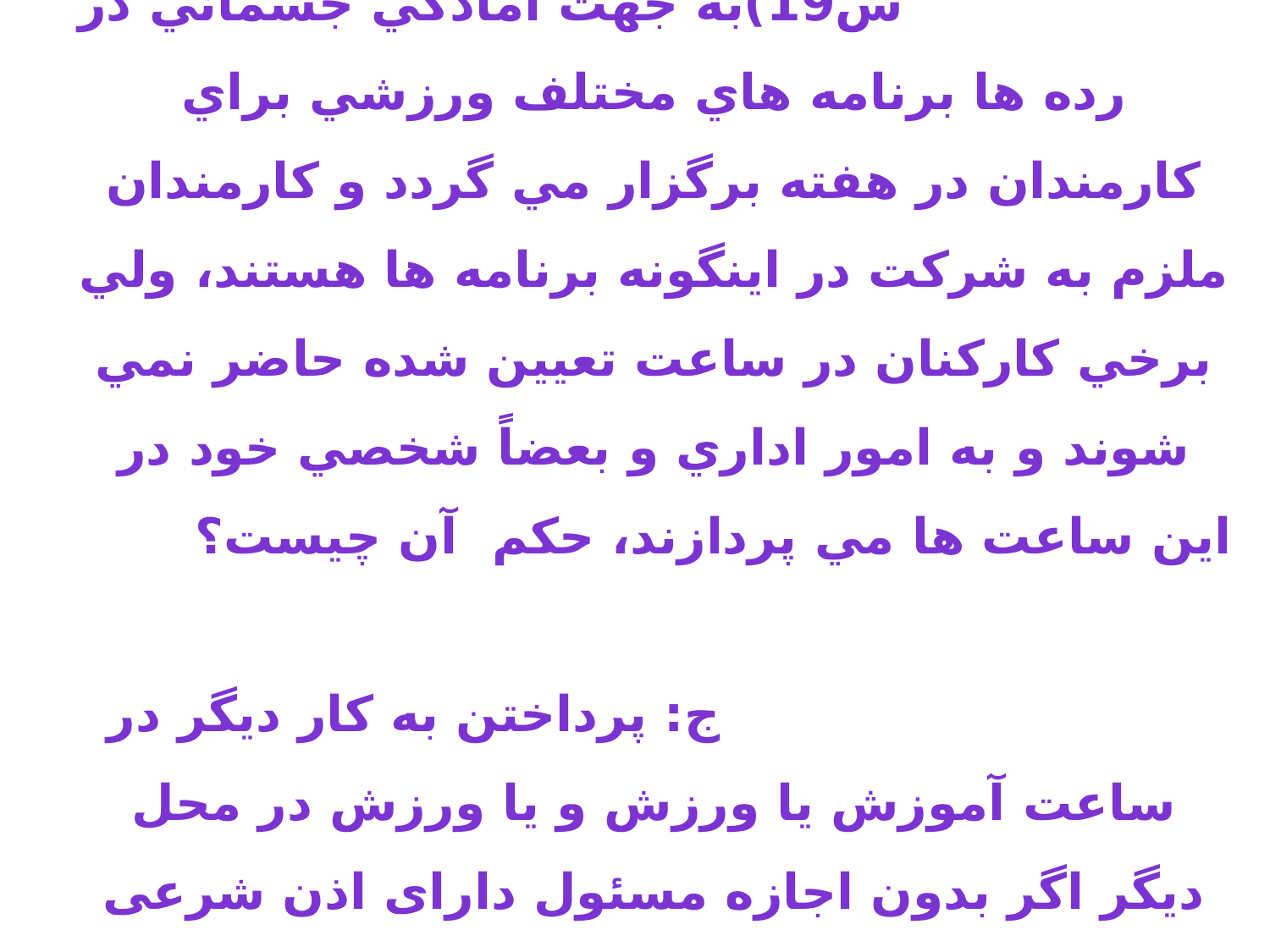

# 11)شرکت نکردن دربرنامه های مختلف ورزشی                                                                                         س19)به جهت آمادگي جسماني در رده ها برنامه هاي مختلف ورزشي براي كارمندان در هفته برگزار مي گردد و كارمندان ملزم به شركت در اينگونه برنامه ها هستند، ولي برخي كاركنان در ساعت تعيين شده حاضر نمي شوند و به امور اداري و بعضاً شخصي خود در اين ساعت ها مي پردازند، حكم  آن چيست؟                                                                                                        ج: پرداختن به كار ديگر در ساعت آموزش يا ورزش و يا ورزش در محل ديگر اگر بدون اجازه مسئول دارای اذن شرعی وقانونی باشد ، جايز نيست وعدم حضوردربرنامه های ابلاغی بايد با هماهنگي و اجازه صورت گيرد، نه با سليقه و تشخيص شخصي